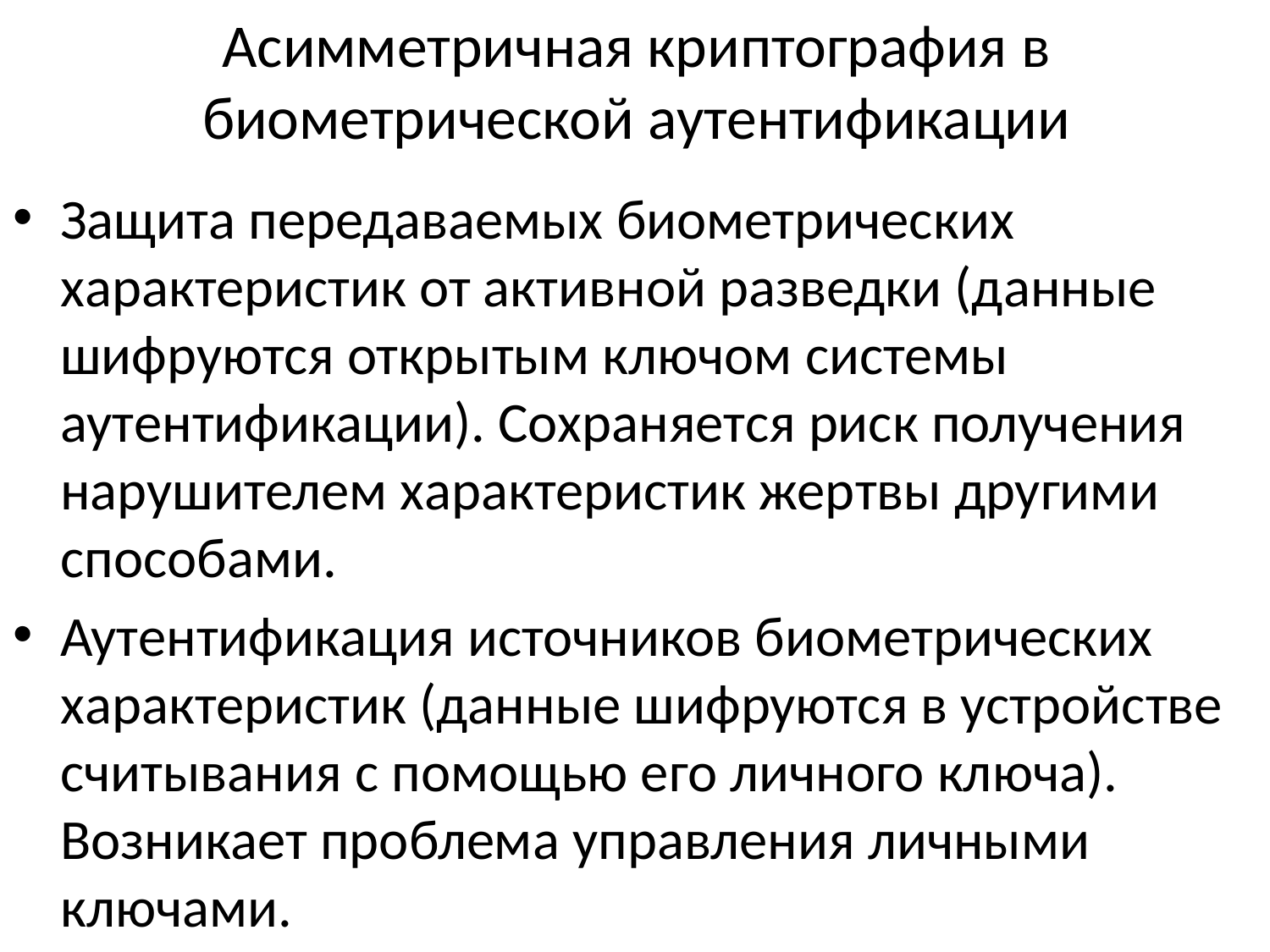

# Асимметричная криптография в биометрической аутентификации
Защита передаваемых биометрических характеристик от активной разведки (данные шифруются открытым ключом системы аутентификации). Сохраняется риск получения нарушителем характеристик жертвы другими способами.
Аутентификация источников биометрических характеристик (данные шифруются в устройстве считывания с помощью его личного ключа). Возникает проблема управления личными ключами.